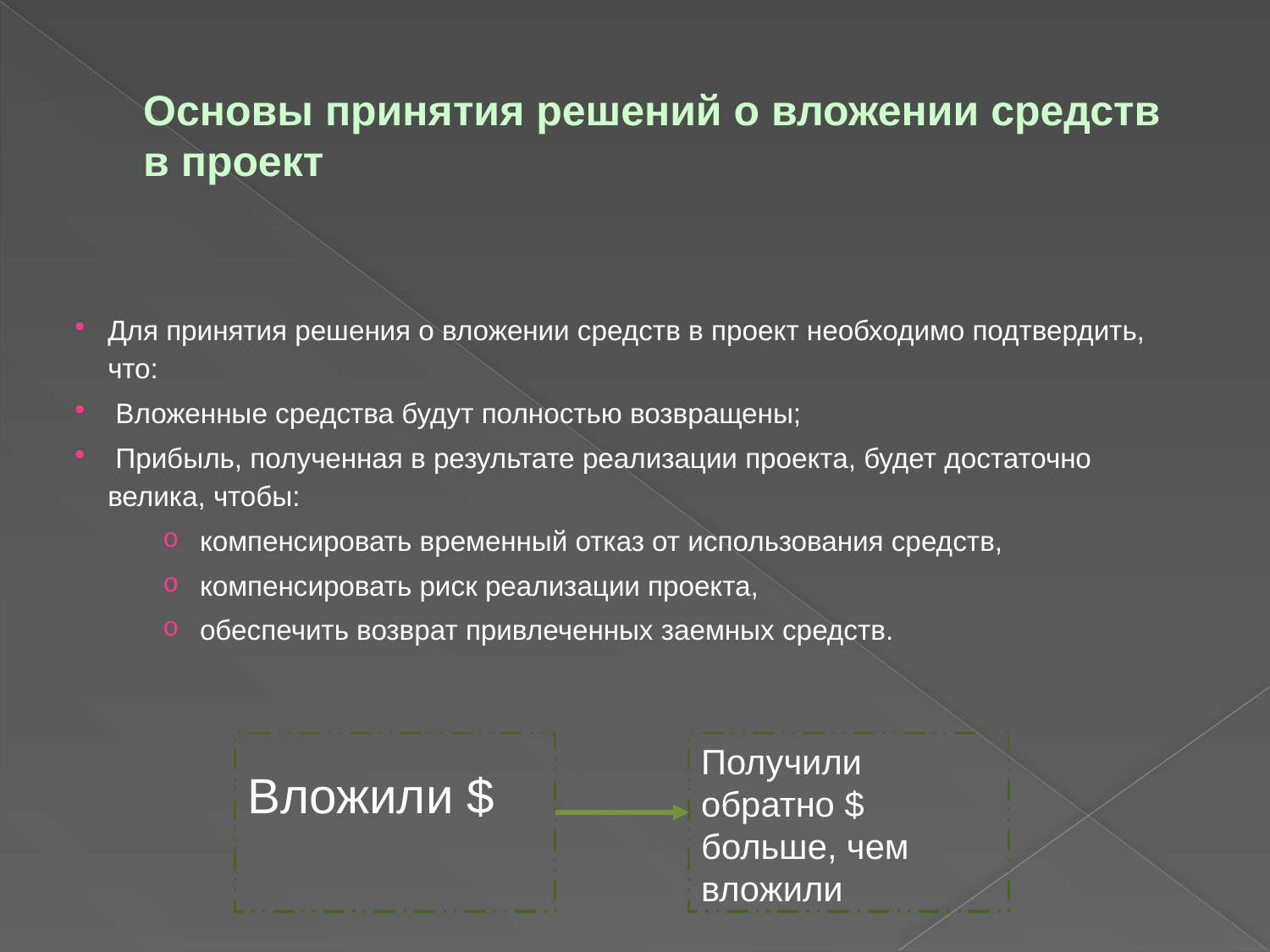

# Основы принятия решений о вложении средств в проект

Для принятия решения о вложении средств в проект необходимо подтвердить, что:
 Вложенные средства будут полностью возвращены;
 Прибыль, полученная в результате реализации проекта, будет достаточно велика, чтобы:
компенсировать временный отказ от использования средств,
компенсировать риск реализации проекта,
обеспечить возврат привлеченных заемных средств.

Вложили $
Получили обратно $ больше, чем вложили